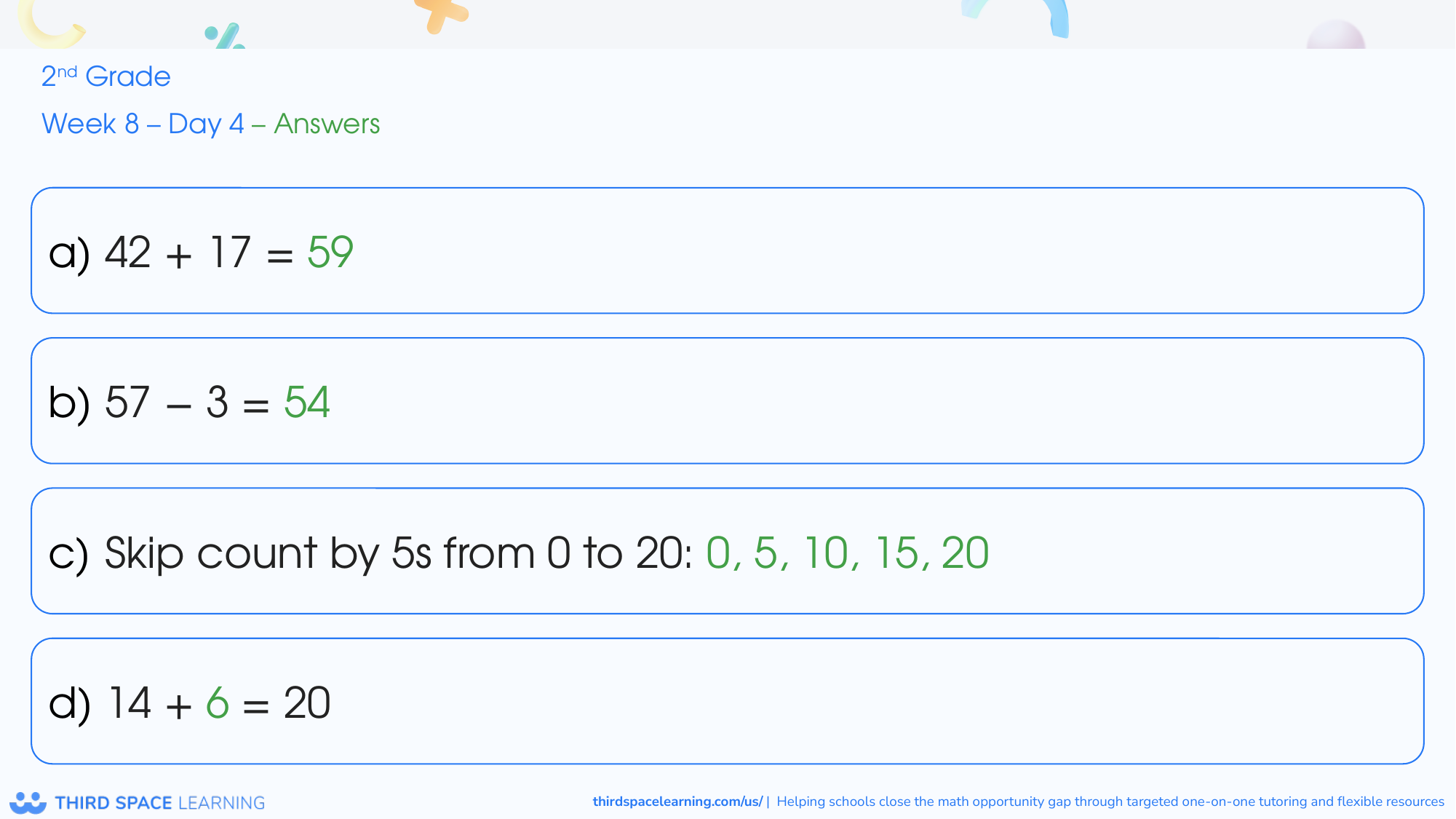

2nd Grade
Week 8 – Day 4 – Answers
42 + 17 = 59
57 − 3 = 54
Skip count by 5s from 0 to 20: 0, 5, 10, 15, 20
14 + 6 = 20